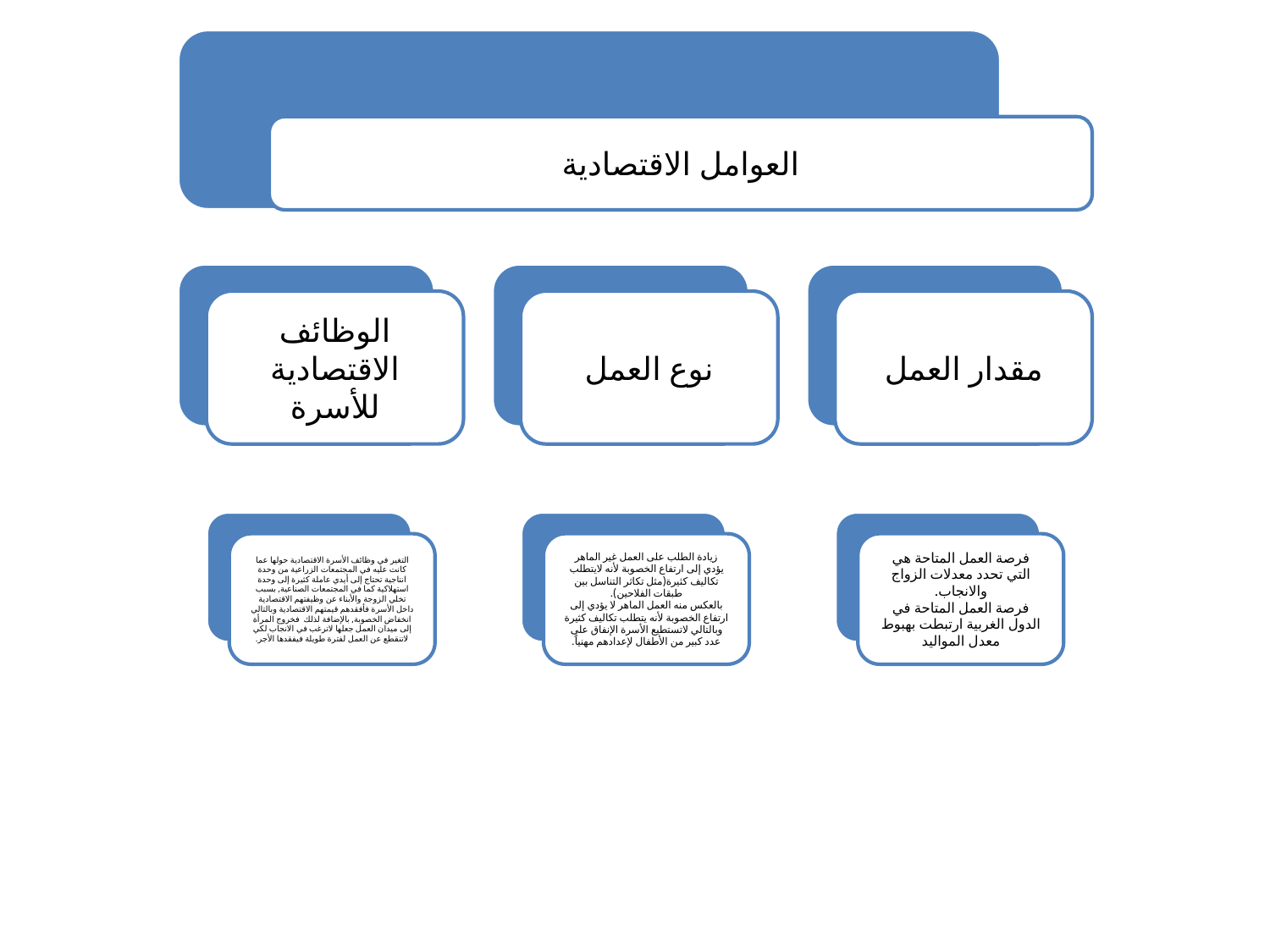

نوع العمل
مقدار العمل
فرصة العمل المتاحة في الدول الغربية ارتبطت بهبوط معدل المواليد
#